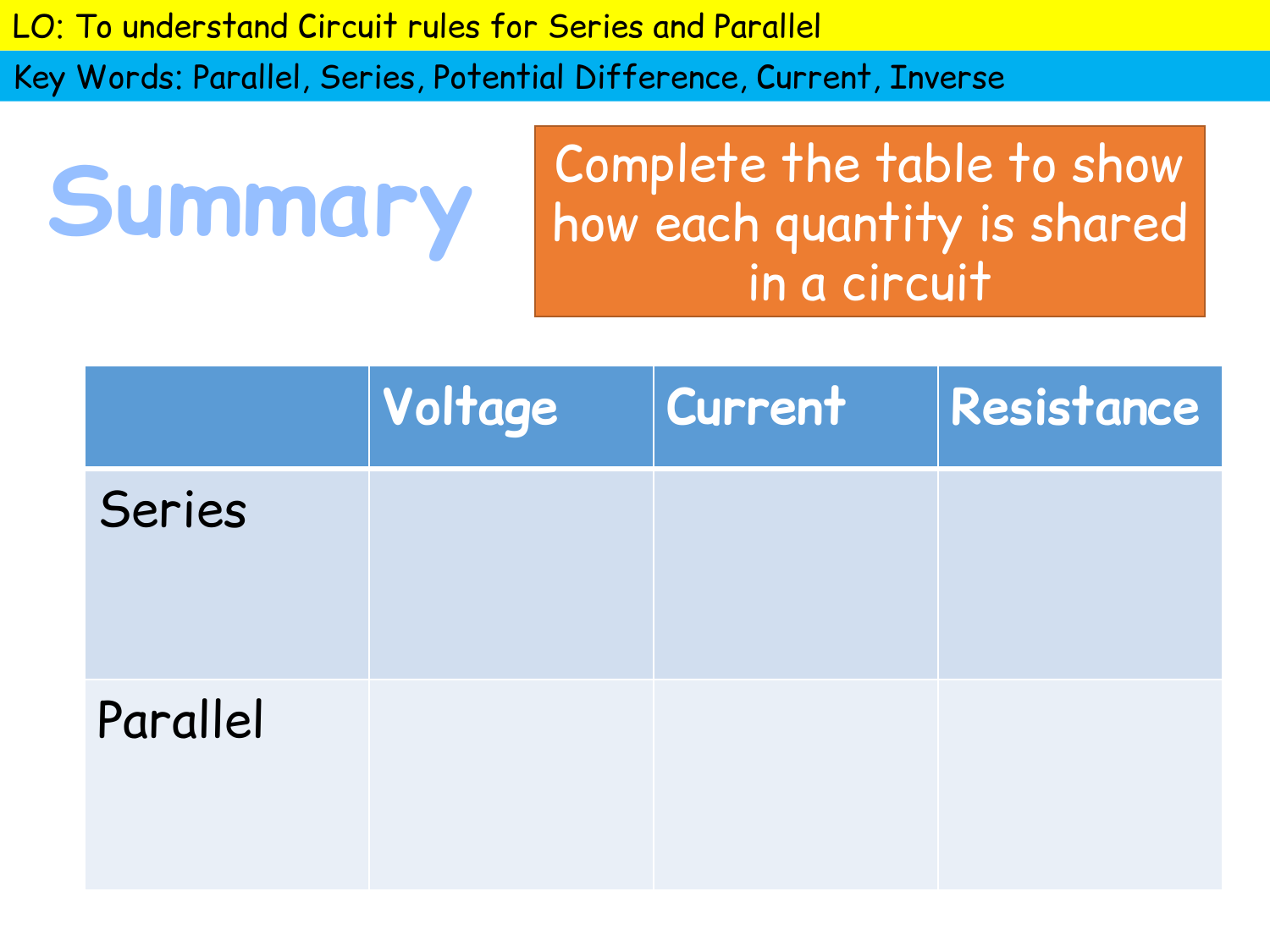

Complete the table to show how each quantity is shared in a circuit
Summary
|  | Voltage | Current | Resistance |
| --- | --- | --- | --- |
| Series |  |  |  |
| Parallel |  |  |  |